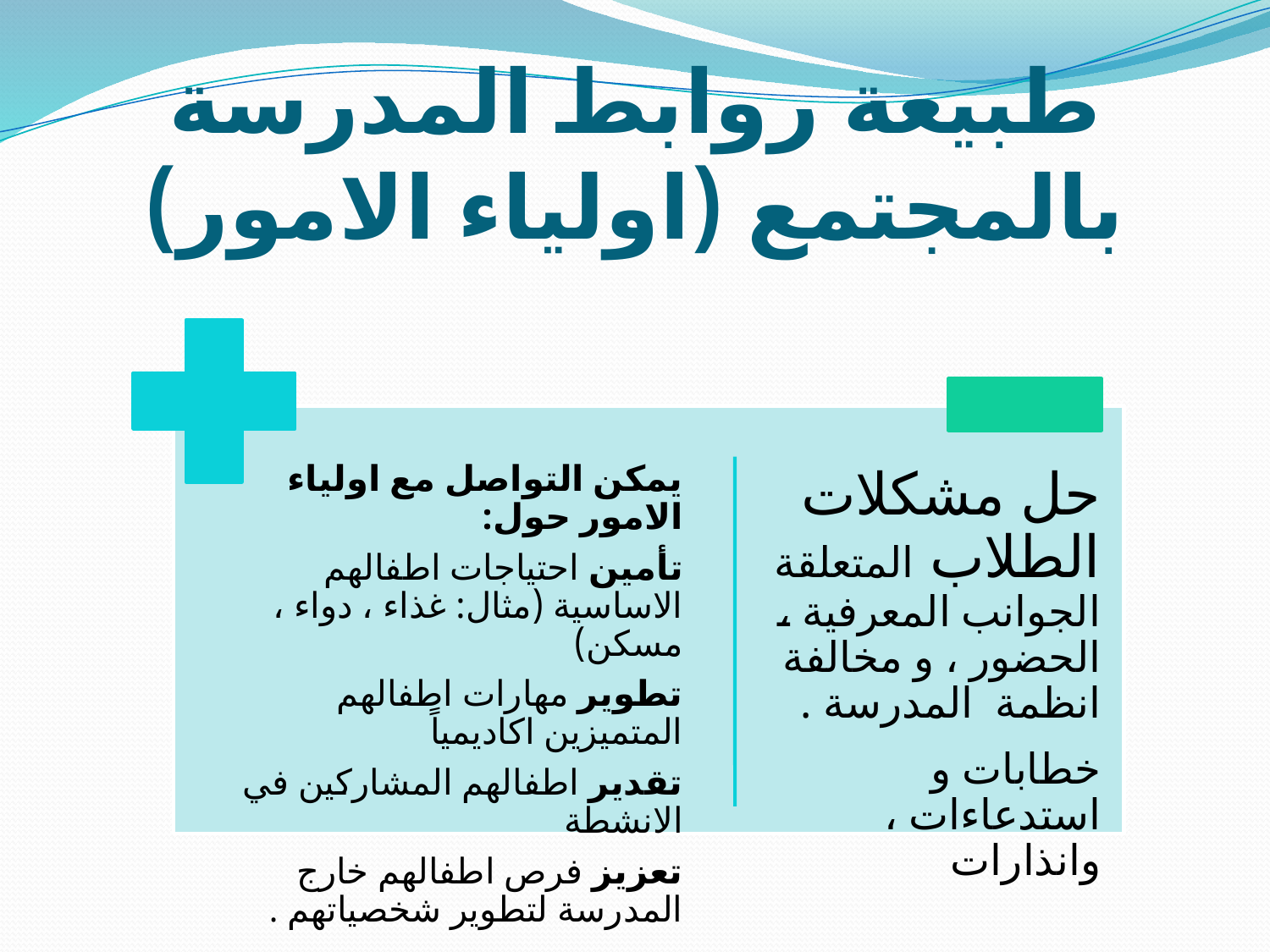

# طبيعة روابط المدرسة بالمجتمع (اولياء الامور)
يمكن التواصل مع اولياء الامور حول:
تأمين احتياجات اطفالهم الاساسية (مثال: غذاء ، دواء ، مسكن)
تطوير مهارات اطفالهم المتميزين اكاديمياً
تقدير اطفالهم المشاركين في الانشطة
تعزيز فرص اطفالهم خارج المدرسة لتطوير شخصياتهم .
حل مشكلات الطلاب المتعلقة الجوانب المعرفية ، الحضور ، و مخالفة انظمة  المدرسة .
خطابات و استدعاءات ، وانذارات